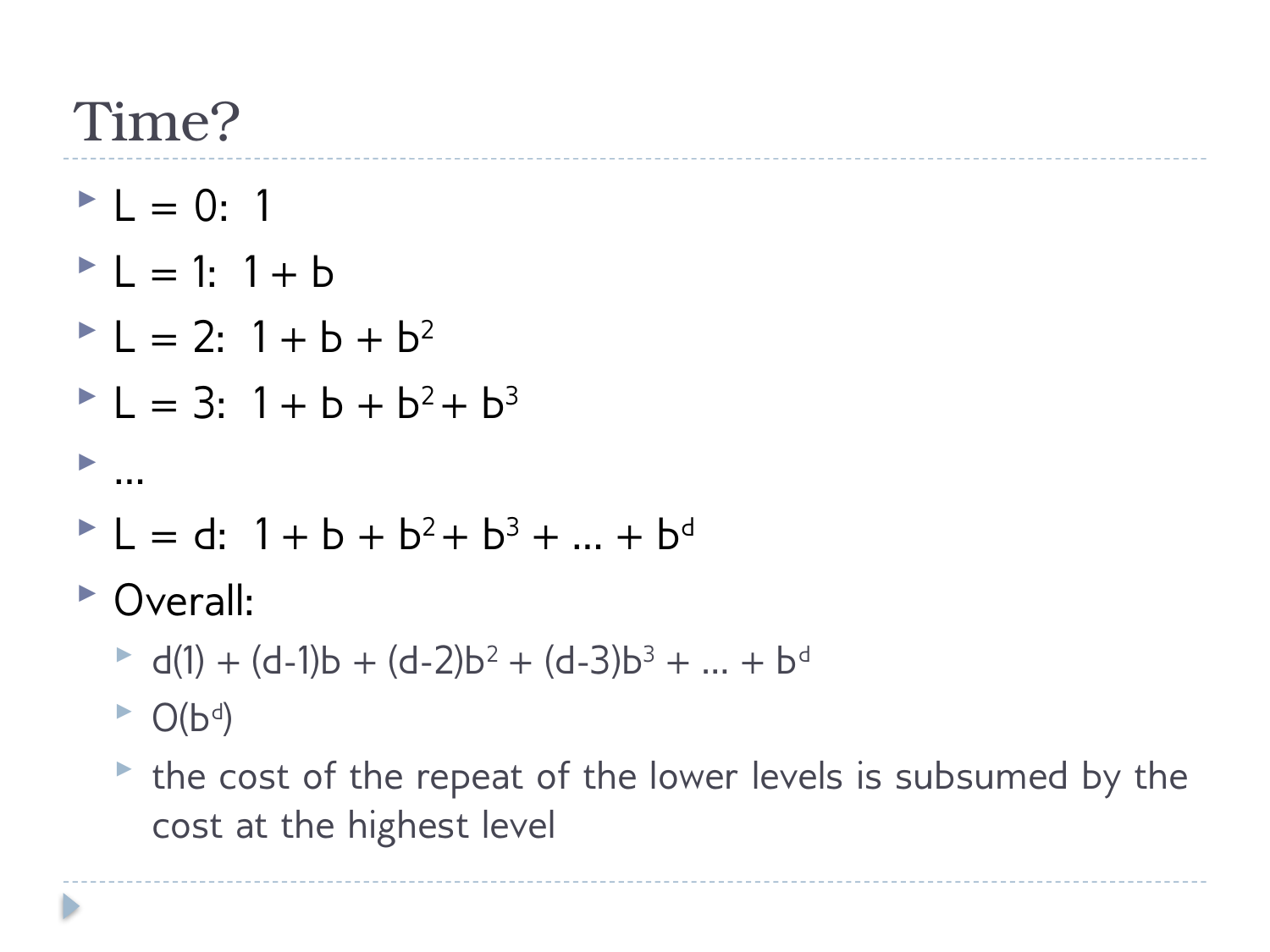

# Time?
L = 0:  1
L = 1:  1 + b
L = 2:  1 + b + b2
L = 3:  1 + b + b2 + b3
…
L = d:  1 + b + b2 + b3 + … + bd
Overall:
d(1) + (d-1)b + (d-2)b2 + (d-3)b3 + … + bd
O(bd)
the cost of the repeat of the lower levels is subsumed by the cost at the highest level